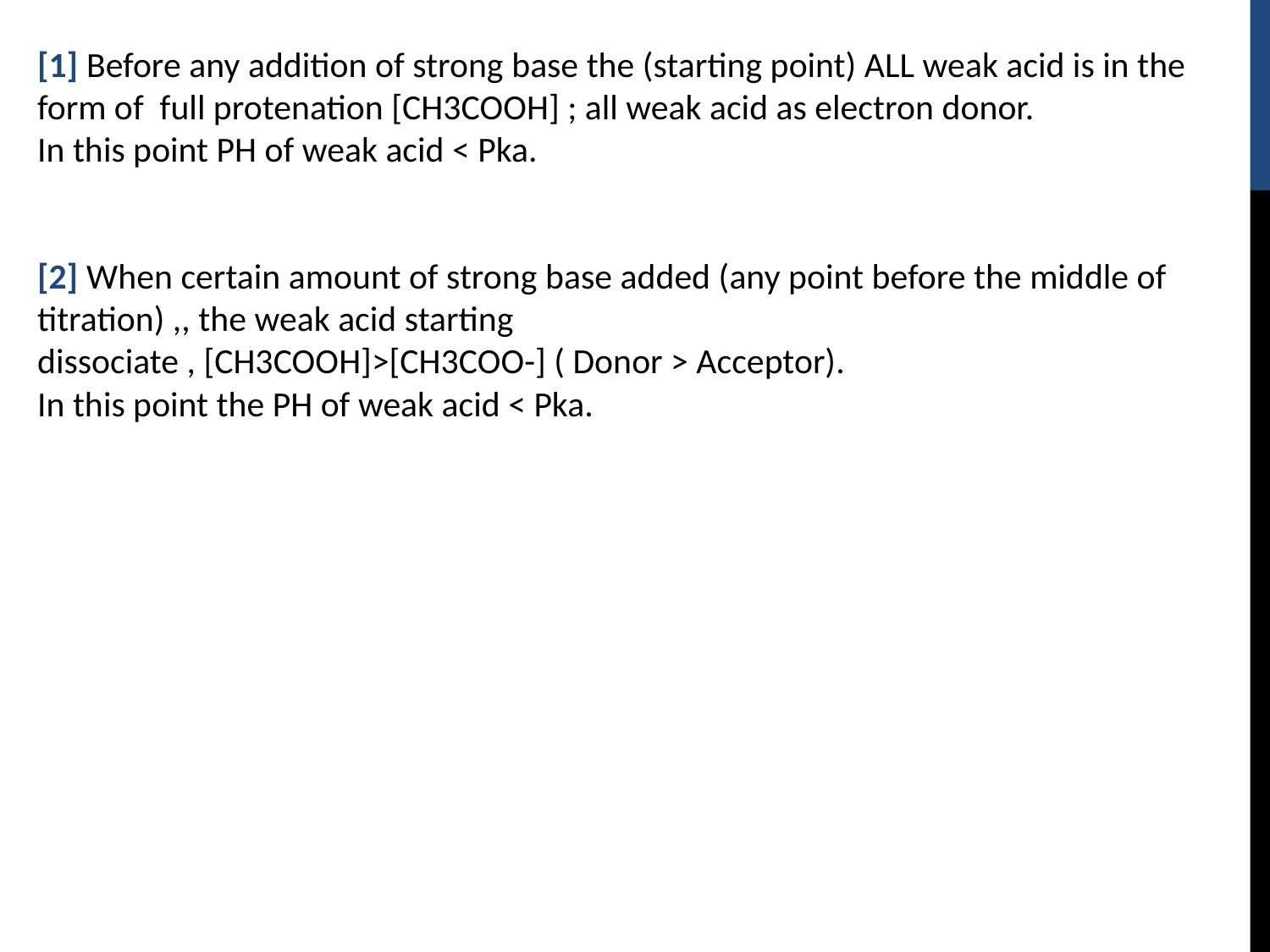

[1] Before any addition of strong base the (starting point) ALL weak acid is in the form of  full protenation [CH3COOH] ; all weak acid as electron donor.
In this point PH of weak acid < Pka.

[2] When certain amount of strong base added (any point before the middle of titration) ,, the weak acid starting
dissociate , [CH3COOH]>[CH3COO-] ( Donor > Acceptor).
In this point the PH of weak acid < Pka.